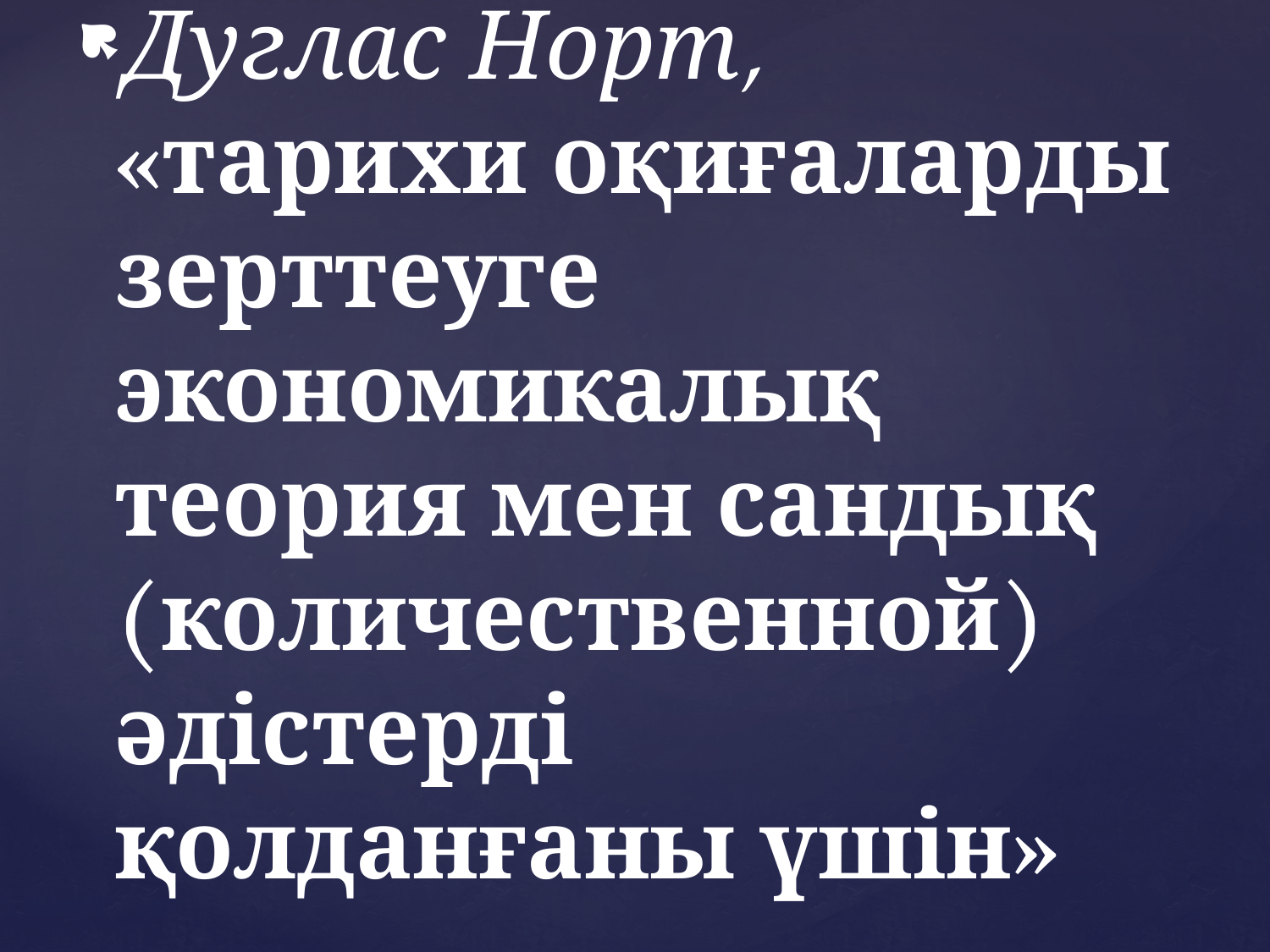

Дуглас Норт, «тарихи оқиғаларды зерттеуге экономикалық теория мен сандық (количественной) әдістерді қолданғаны үшін»